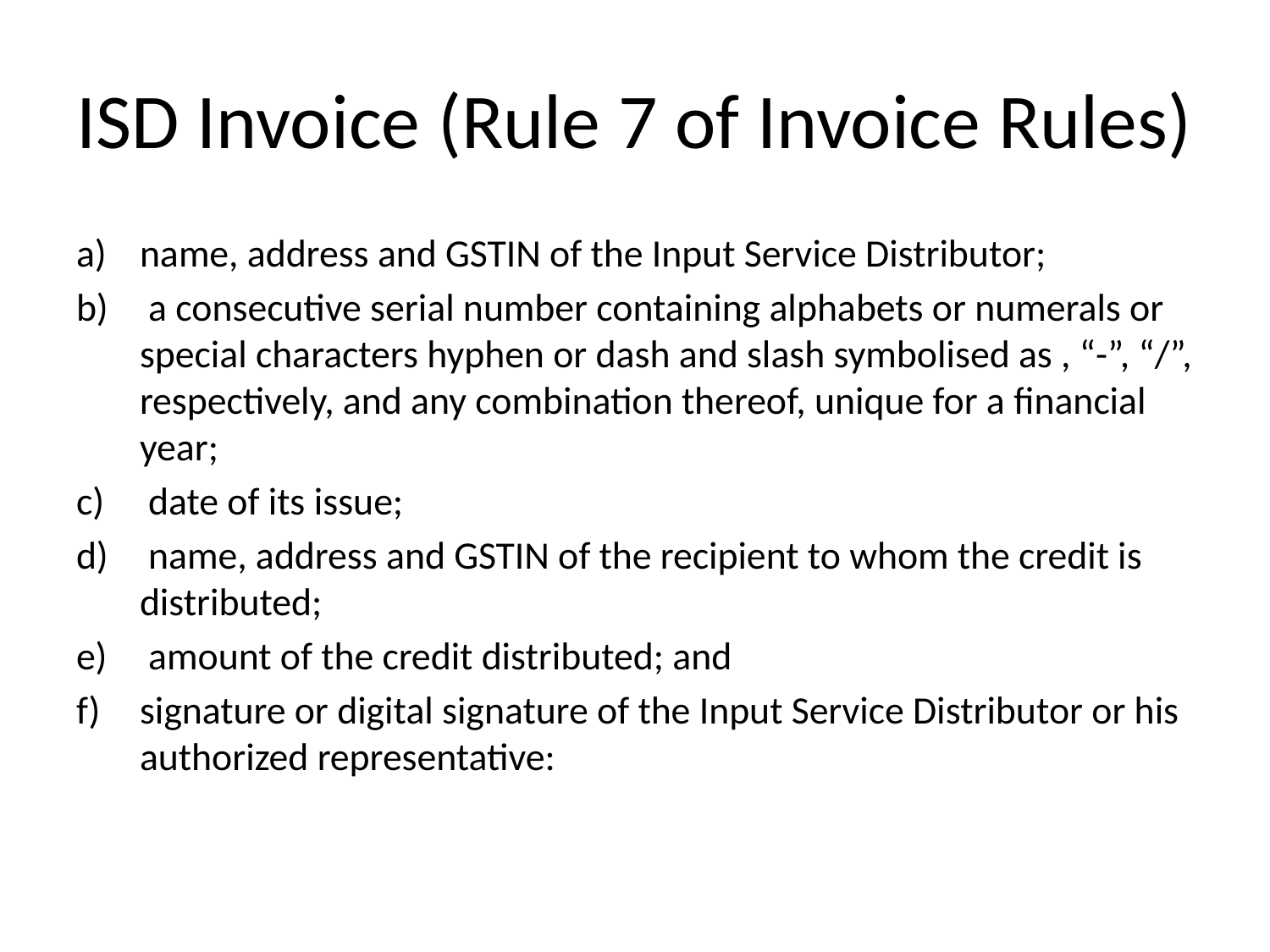

# ISD Invoice (Rule 7 of Invoice Rules)
name, address and GSTIN of the Input Service Distributor;
 a consecutive serial number containing alphabets or numerals or special characters hyphen or dash and slash symbolised as , “-”, “/”, respectively, and any combination thereof, unique for a financial year;
 date of its issue;
 name, address and GSTIN of the recipient to whom the credit is distributed;
 amount of the credit distributed; and
signature or digital signature of the Input Service Distributor or his authorized representative: